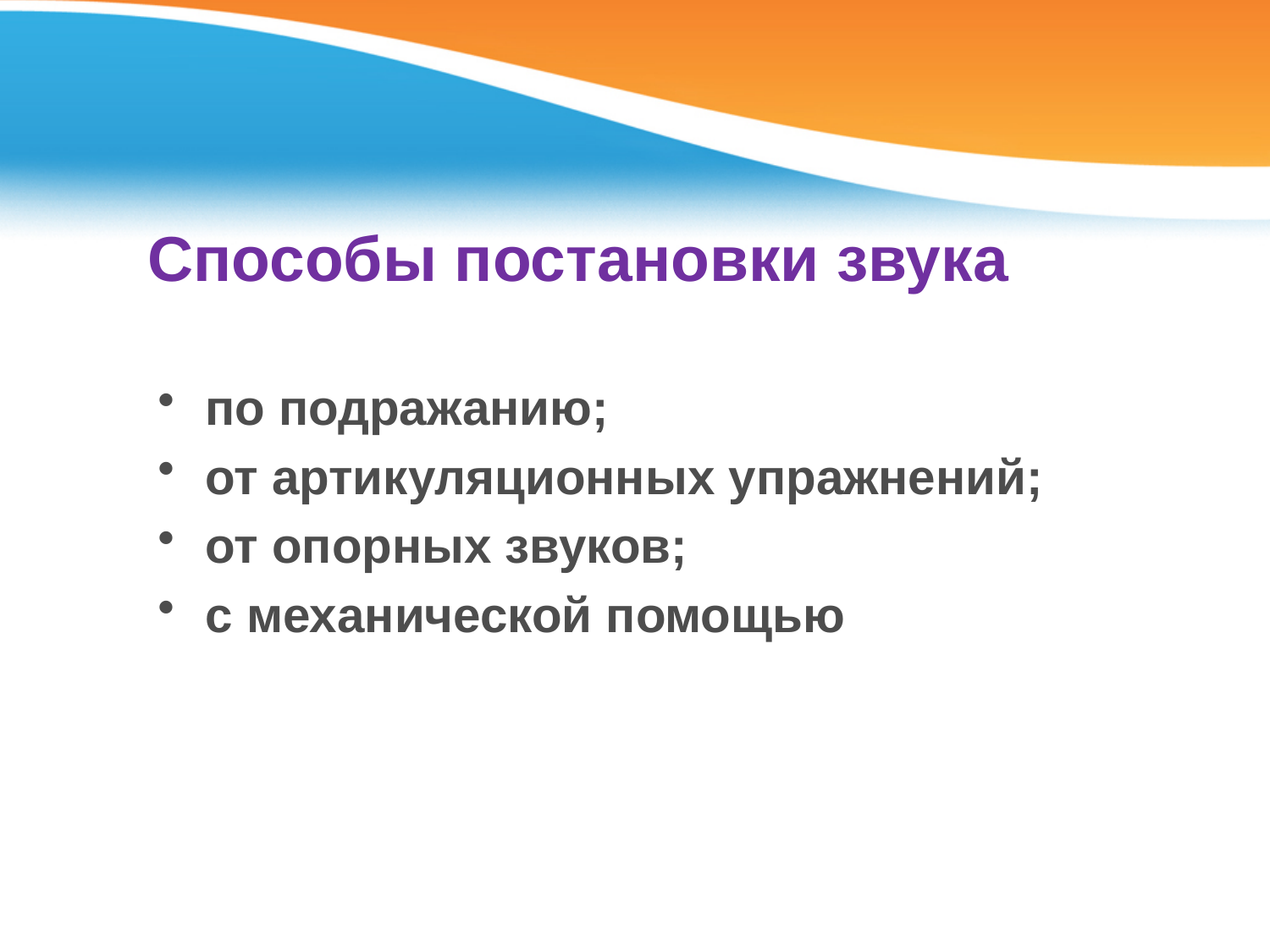

# Способы постановки звука
по подражанию;
от артикуляционных упражнений;
от опорных звуков;
с механической помощью